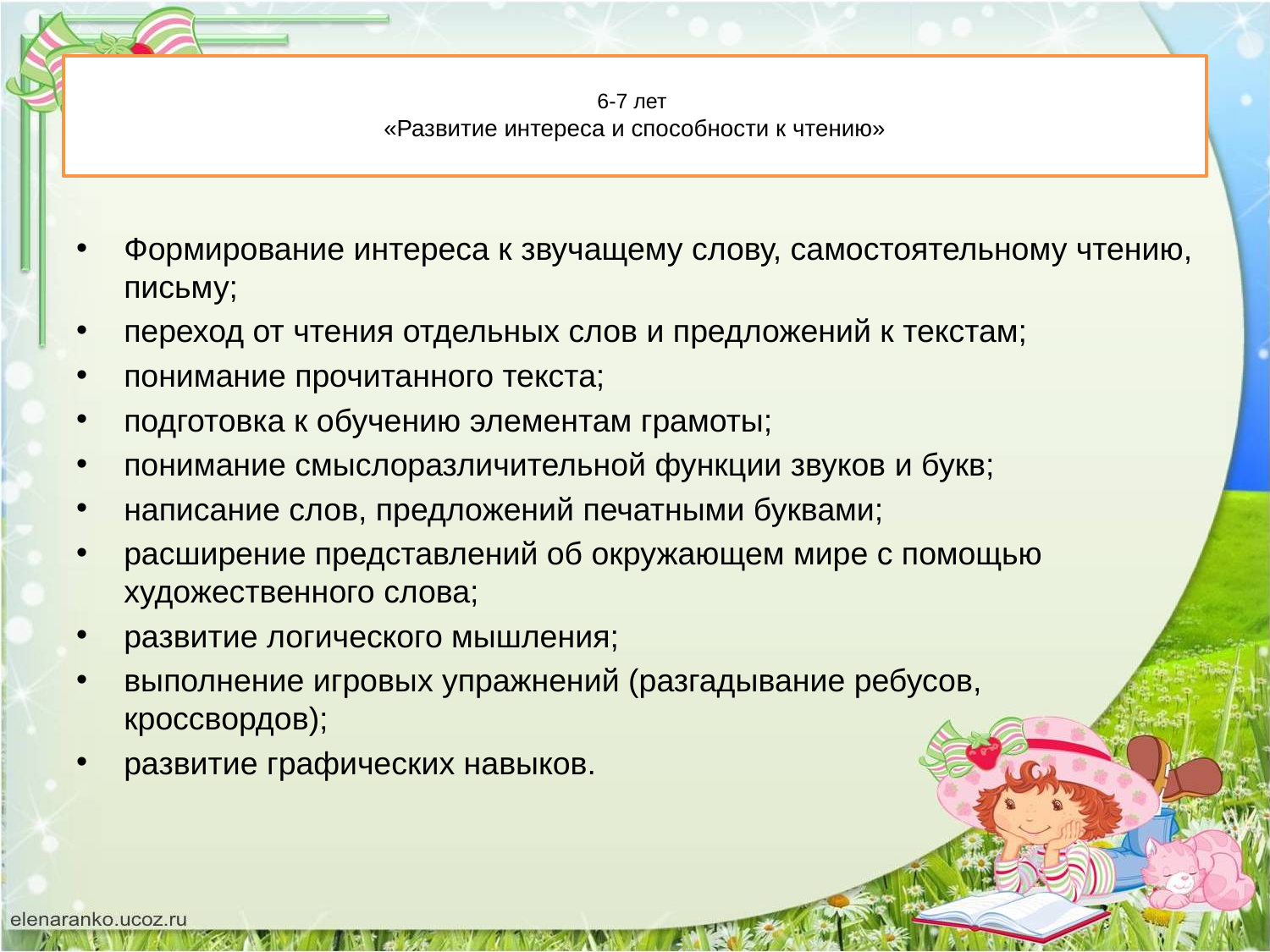

# 6-7 лет «Развитие интереса и способности к чтению»
Формирование интереса к звучащему слову, самостоятельному чтению, письму;
переход от чтения отдельных слов и предложений к текстам;
понимание прочитанного текста;
подготовка к обучению элементам грамоты;
понимание смыслоразличительной функции звуков и букв;
написание слов, предложений печатными буквами;
расширение представлений об окружающем мире с помощью художественного слова;
развитие логического мышления;
выполнение игровых упражнений (разгадывание ребусов, кроссвордов);
развитие графических навыков.